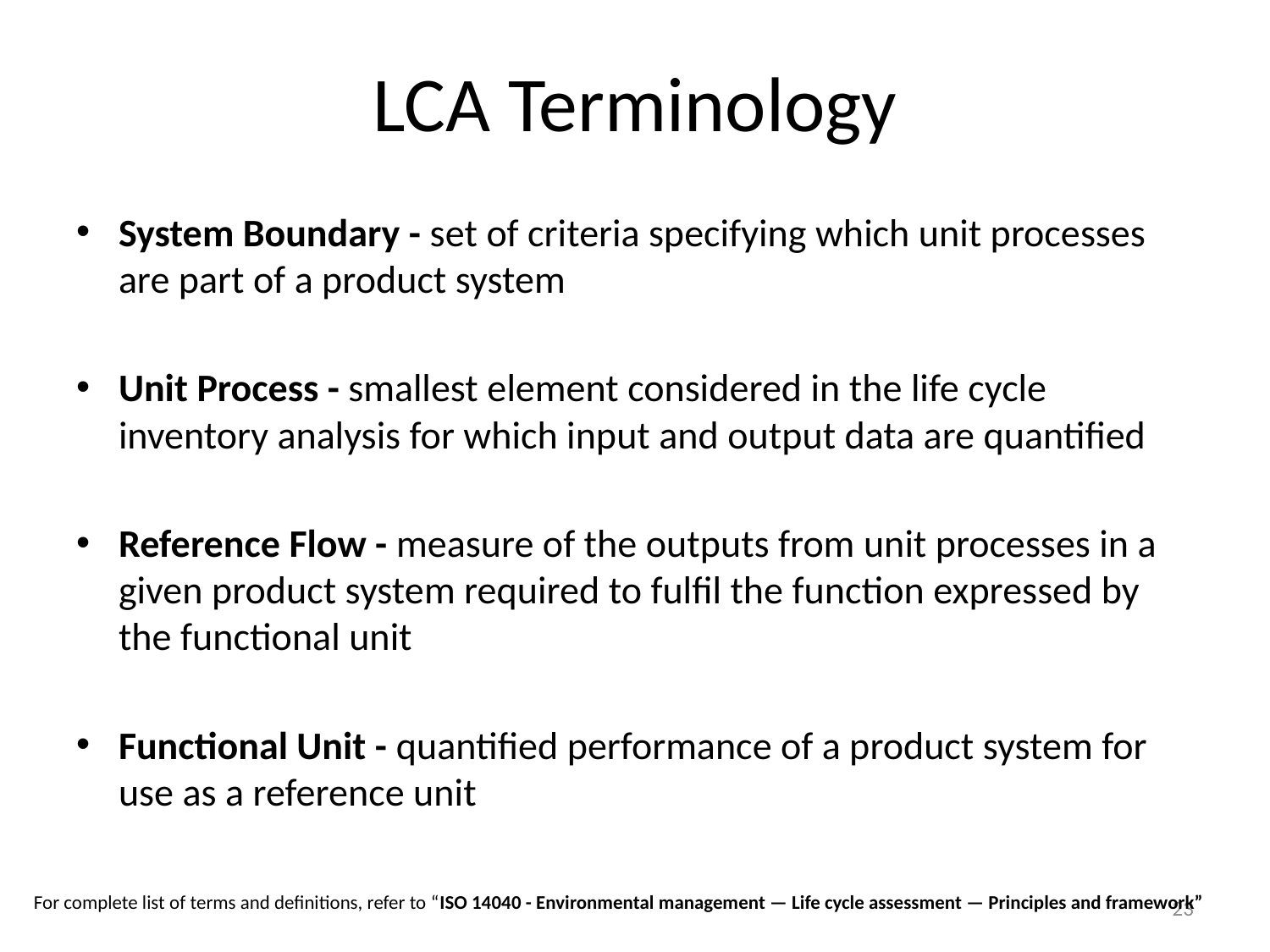

# LCA Terminology
System Boundary - set of criteria specifying which unit processes are part of a product system

Unit Process - smallest element considered in the life cycle inventory analysis for which input and output data are quantified

Reference Flow - measure of the outputs from unit processes in a given product system required to fulfil the function expressed by the functional unit

Functional Unit - quantified performance of a product system for use as a reference unit
23
For complete list of terms and definitions, refer to “ISO 14040 - Environmental management — Life cycle assessment — Principles and framework”